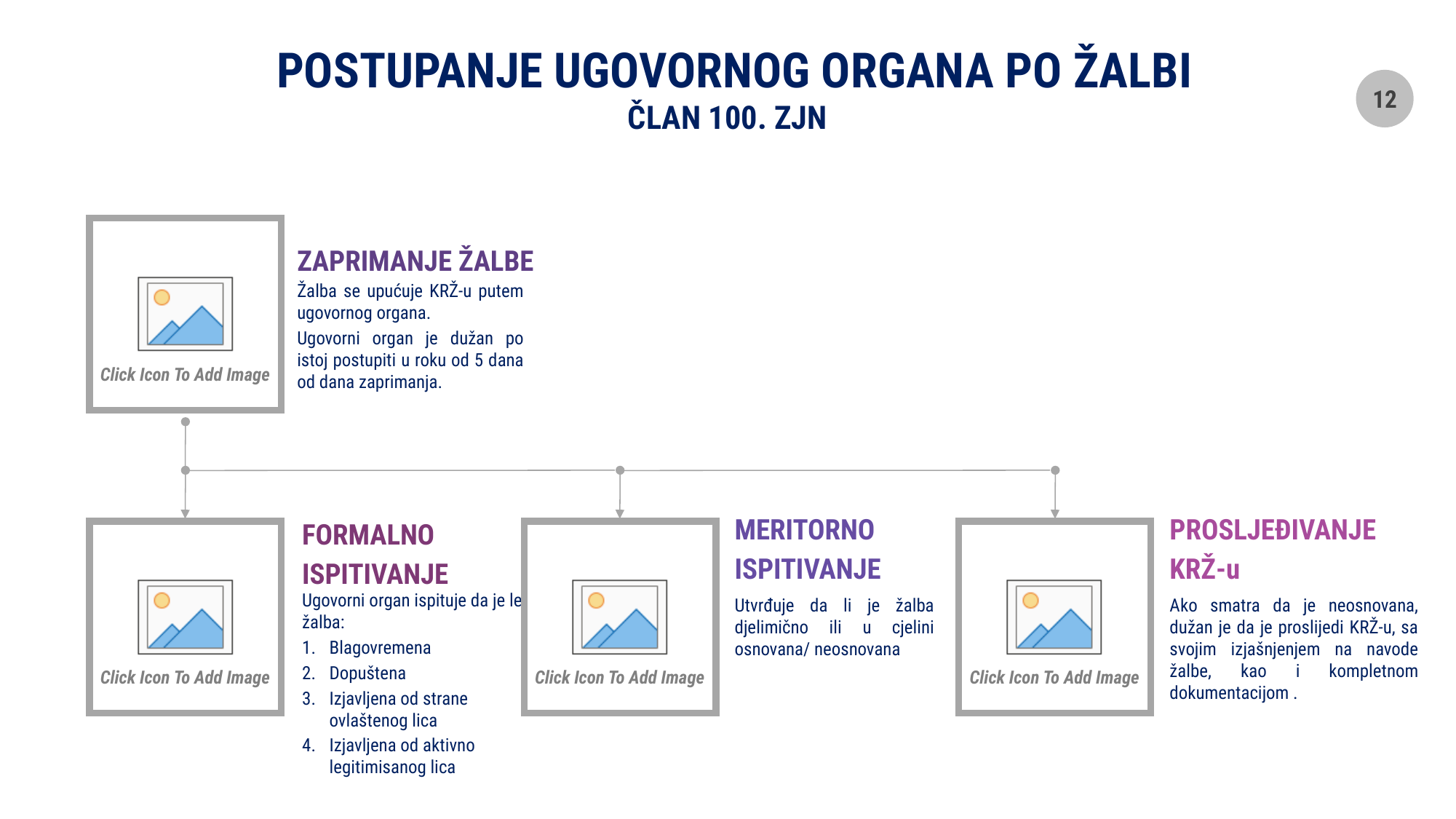

# POSTUPANJE UGOVORNOG ORGANA PO ŽALBI
ČLAN 100. ZJN

ZAPRIMANJE ŽALBE
Žalba se upućuje KRŽ-u putem ugovornog organa.
Ugovorni organ je dužan po istoj postupiti u roku od 5 dana od dana zaprimanja.
PROSLJEĐIVANJE
KRŽ-u

MERITORNO
ISPITIVANJE
FORMALNO
ISPITIVANJE
Ugovorni organ ispituje da je le žalba:
Blagovremena
Dopuštena
Izjavljena od strane ovlaštenog lica
Izjavljena od aktivno legitimisanog lica
Utvrđuje da li je žalba djelimično ili u cjelini osnovana/ neosnovana
Ako smatra da je neosnovana, dužan je da je proslijedi KRŽ-u, sa svojim izjašnjenjem na navode žalbe, kao i kompletnom dokumentacijom .